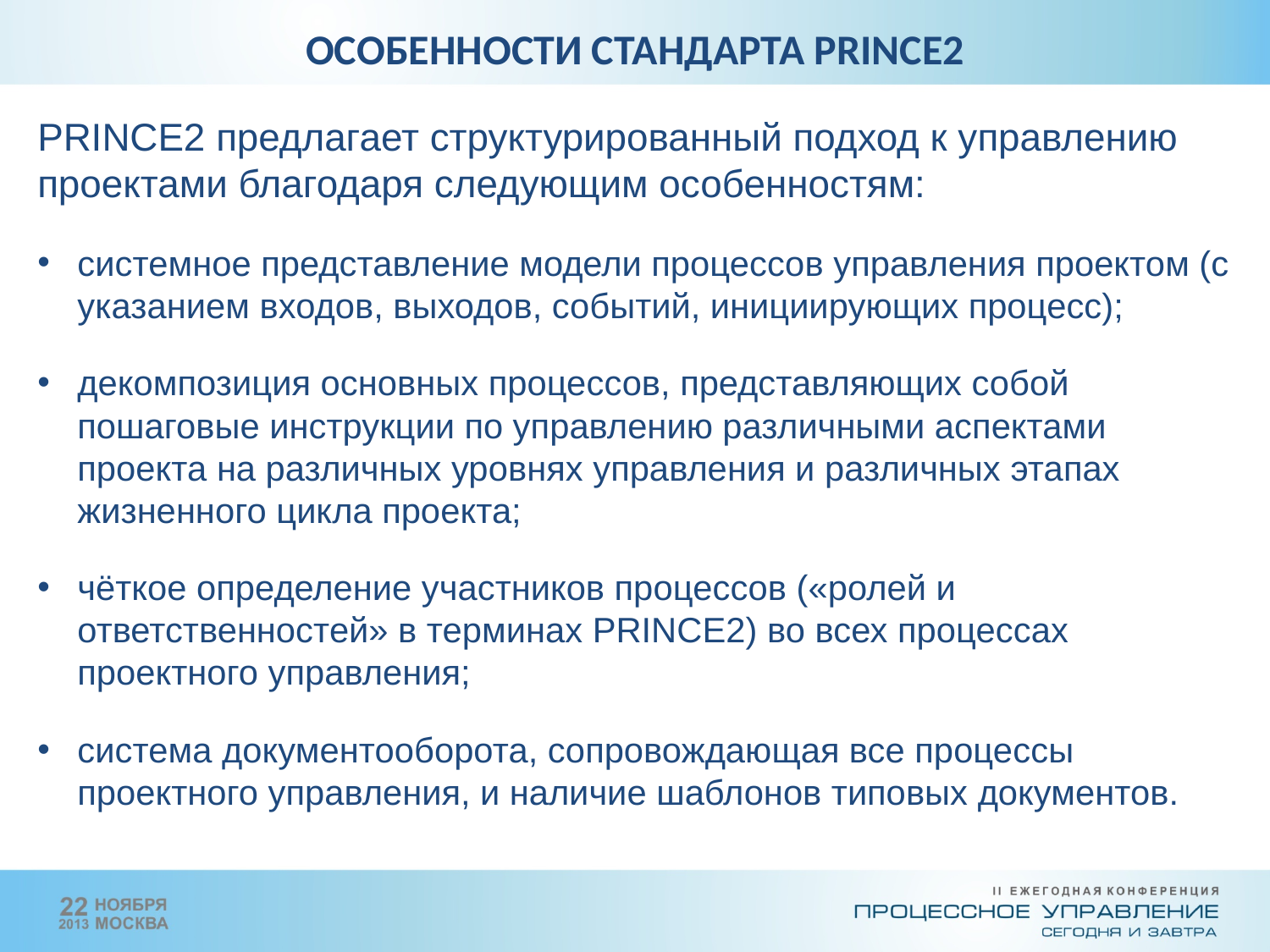

ОСОБЕННОСТИ СТАНДАРТА PRINCE2
PRINCE2 предлагает структурированный подход к управлению проектами благодаря следующим особенностям:
системное представление модели процессов управления проектом (с указанием входов, выходов, событий, инициирующих процесс);
декомпозиция основных процессов, представляющих собой пошаговые инструкции по управлению различными аспектами проекта на различных уровнях управления и различных этапах жизненного цикла проекта;
чёткое определение участников процессов («ролей и ответственностей» в терминах PRINCE2) во всех процессах проектного управления;
система документооборота, сопровождающая все процессы проектного управления, и наличие шаблонов типовых документов.